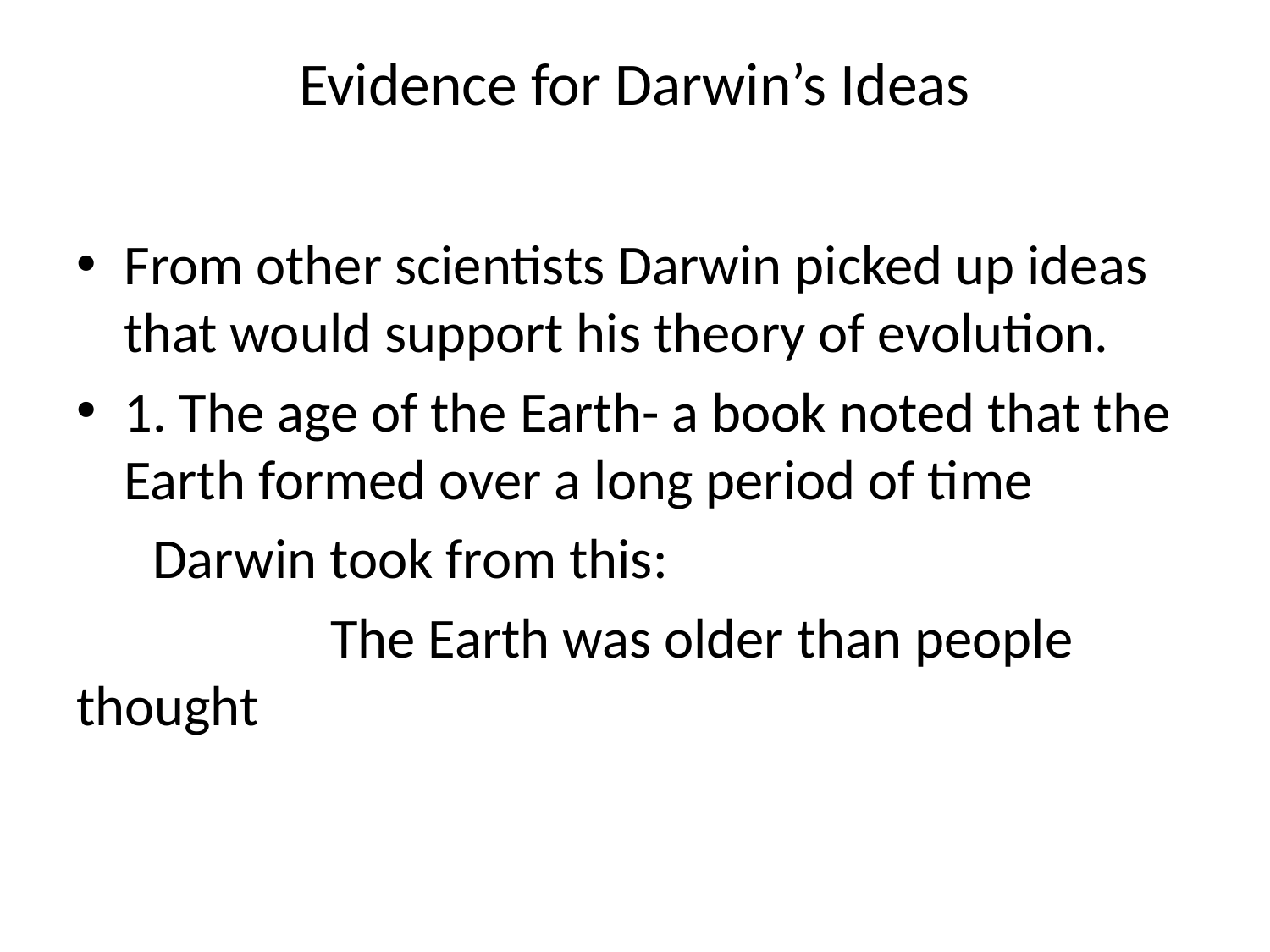

# Evidence for Darwin’s Ideas
From other scientists Darwin picked up ideas that would support his theory of evolution.
1. The age of the Earth- a book noted that the Earth formed over a long period of time
      Darwin took from this:
		The Earth was older than people thought